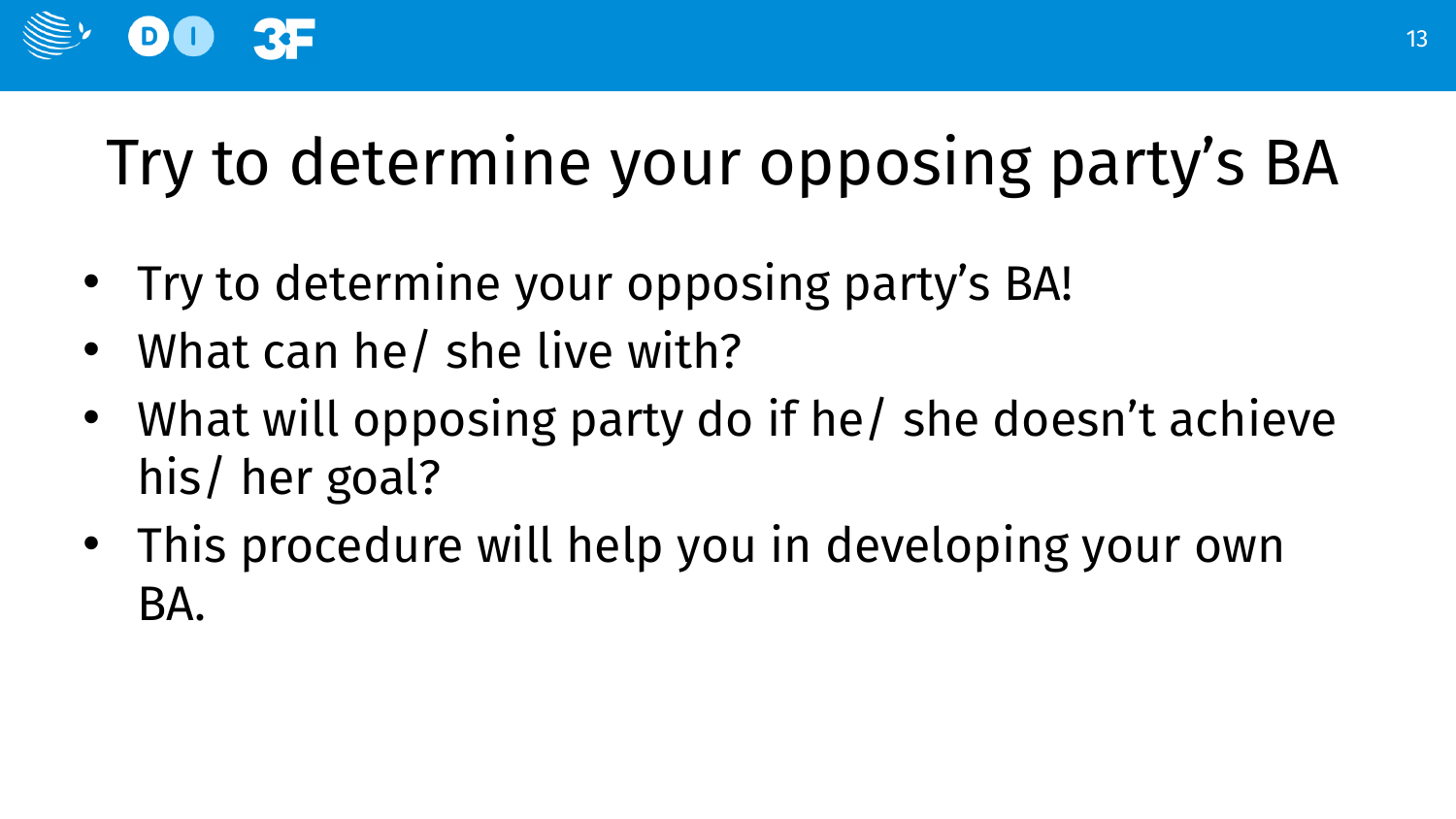

13
# Try to determine your opposing party’s BA
Try to determine your opposing party’s BA!
What can he/ she live with?
What will opposing party do if he/ she doesn’t achieve his/ her goal?
This procedure will help you in developing your own BA.